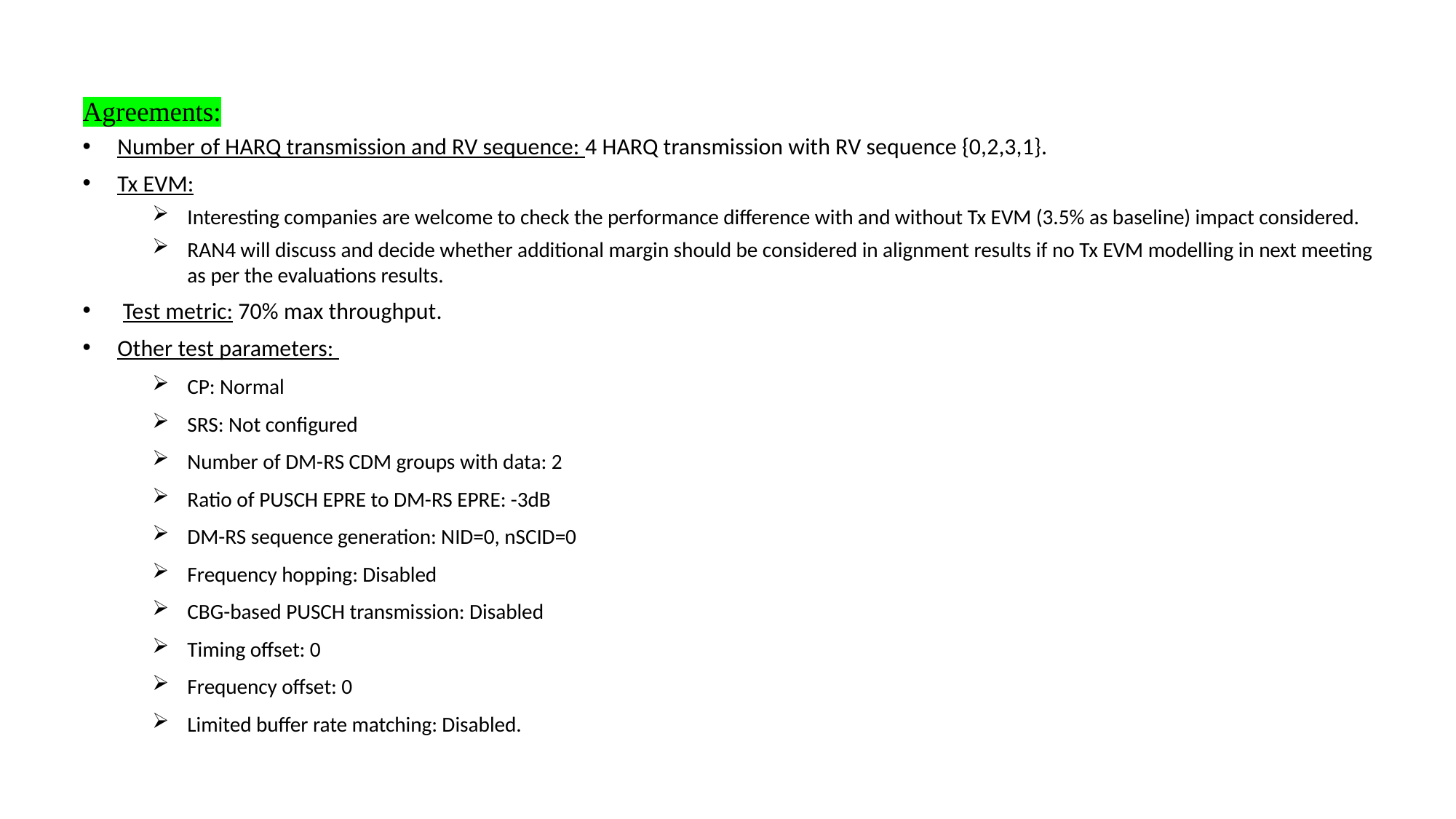

Agreements:
Number of HARQ transmission and RV sequence: 4 HARQ transmission with RV sequence {0,2,3,1}.
Tx EVM:
Interesting companies are welcome to check the performance difference with and without Tx EVM (3.5% as baseline) impact considered.
RAN4 will discuss and decide whether additional margin should be considered in alignment results if no Tx EVM modelling in next meeting as per the evaluations results.
 Test metric: 70% max throughput.
Other test parameters:
CP: Normal
SRS: Not configured
Number of DM-RS CDM groups with data: 2
Ratio of PUSCH EPRE to DM-RS EPRE: -3dB
DM-RS sequence generation: NID=0, nSCID=0
Frequency hopping: Disabled
CBG-based PUSCH transmission: Disabled
Timing offset: 0
Frequency offset: 0
Limited buffer rate matching: Disabled.